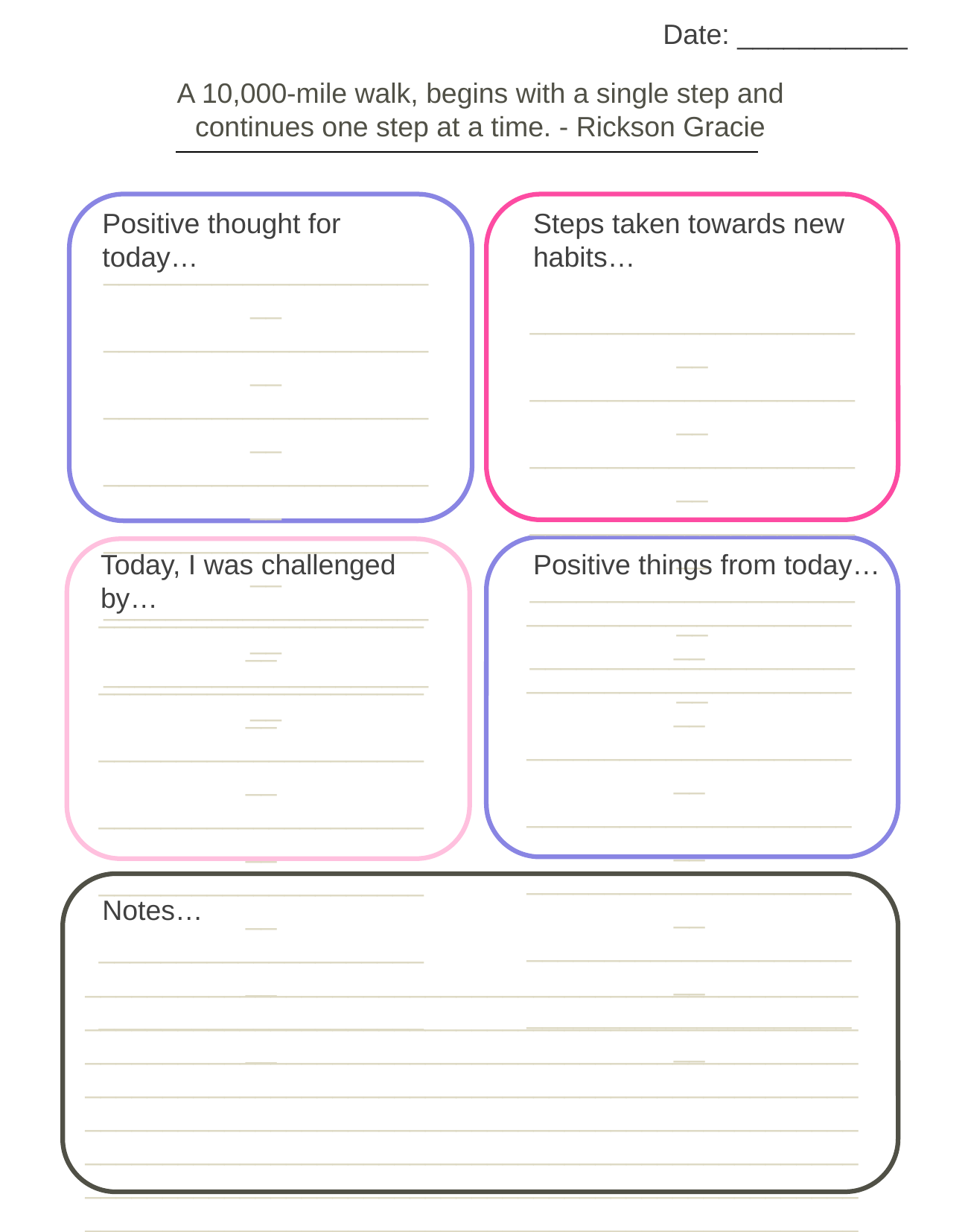

Date: ___________
A 10,000-mile walk, begins with a single step and continues one step at a time. - Rickson Gracie
AFFIRMATION

Positive thought for today…
Steps taken towards new habits…
_______________________
_______________________
_______________________
_______________________
_______________________
_______________________
_______________________

_______________________
_______________________
_______________________
_______________________
_______________________
_______________________

Today, I was challenged by…
Positive things from today…
_______________________
_______________________
_______________________
_______________________
_______________________
_______________________
_______________________

_______________________
_______________________
_______________________
_______________________
_______________________
_______________________
_______________________

Notes…
________________________________________________________________________________________________________________________________________________________________________________________________________________________________________________________________________________________________________________________________________________________________________________________________________________________